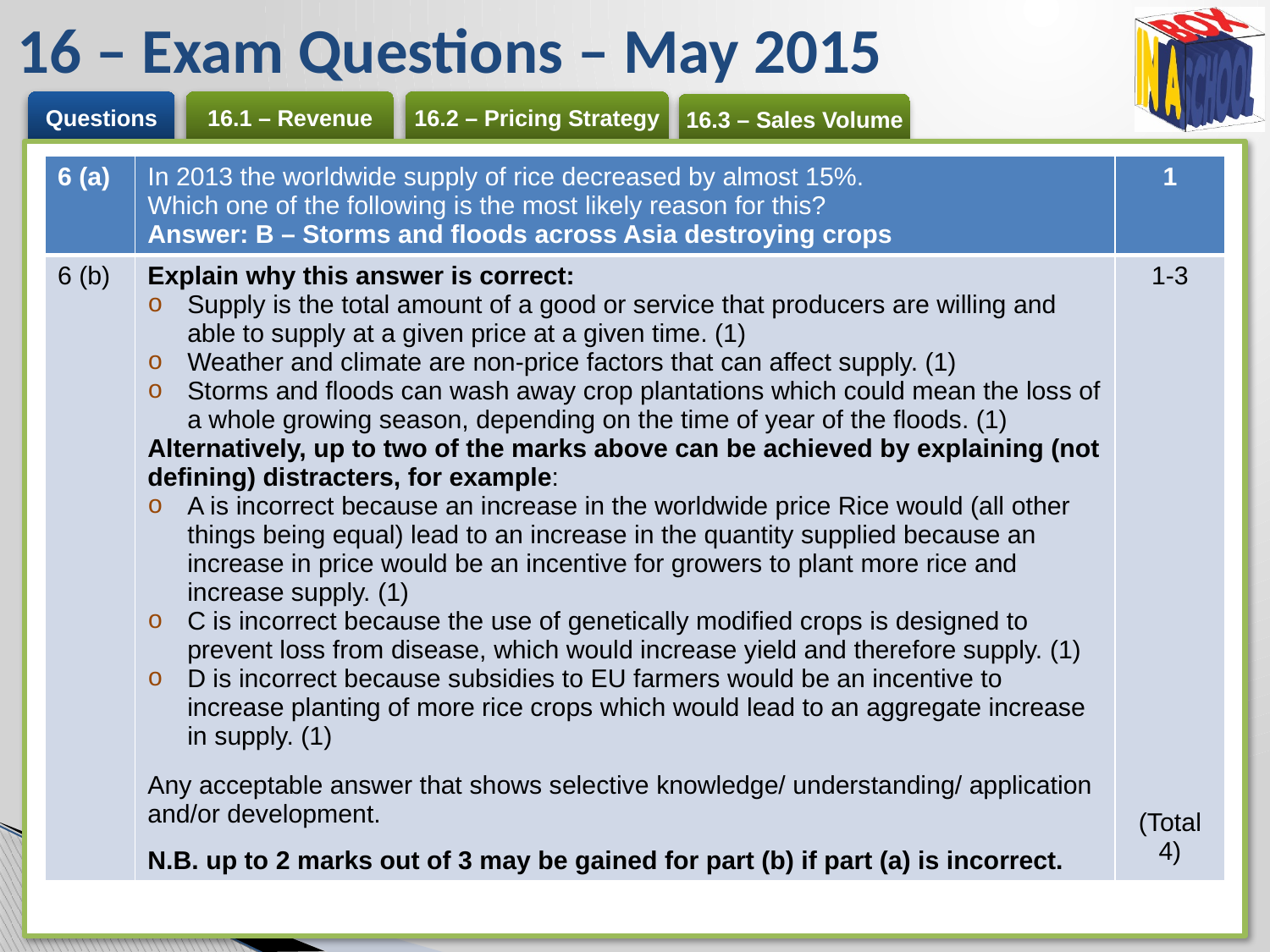

# 16 – Exam Questions – May 2015
| 6 (a) | In 2013 the worldwide supply of rice decreased by almost 15%. Which one of the following is the most likely reason for this? Answer: B – Storms and floods across Asia destroying crops | 1 |
| --- | --- | --- |
| 6 (b) | Explain why this answer is correct: Supply is the total amount of a good or service that producers are willing and able to supply at a given price at a given time. (1) Weather and climate are non-price factors that can affect supply. (1) Storms and floods can wash away crop plantations which could mean the loss of a whole growing season, depending on the time of year of the floods. (1) Alternatively, up to two of the marks above can be achieved by explaining (not defining) distracters, for example: A is incorrect because an increase in the worldwide price Rice would (all other things being equal) lead to an increase in the quantity supplied because an increase in price would be an incentive for growers to plant more rice and increase supply. (1) C is incorrect because the use of genetically modified crops is designed to prevent loss from disease, which would increase yield and therefore supply. (1) D is incorrect because subsidies to EU farmers would be an incentive to increase planting of more rice crops which would lead to an aggregate increase in supply. (1) Any acceptable answer that shows selective knowledge/ understanding/ application and/or development. N.B. up to 2 marks out of 3 may be gained for part (b) if part (a) is incorrect. | 1-3 (Total 4) |